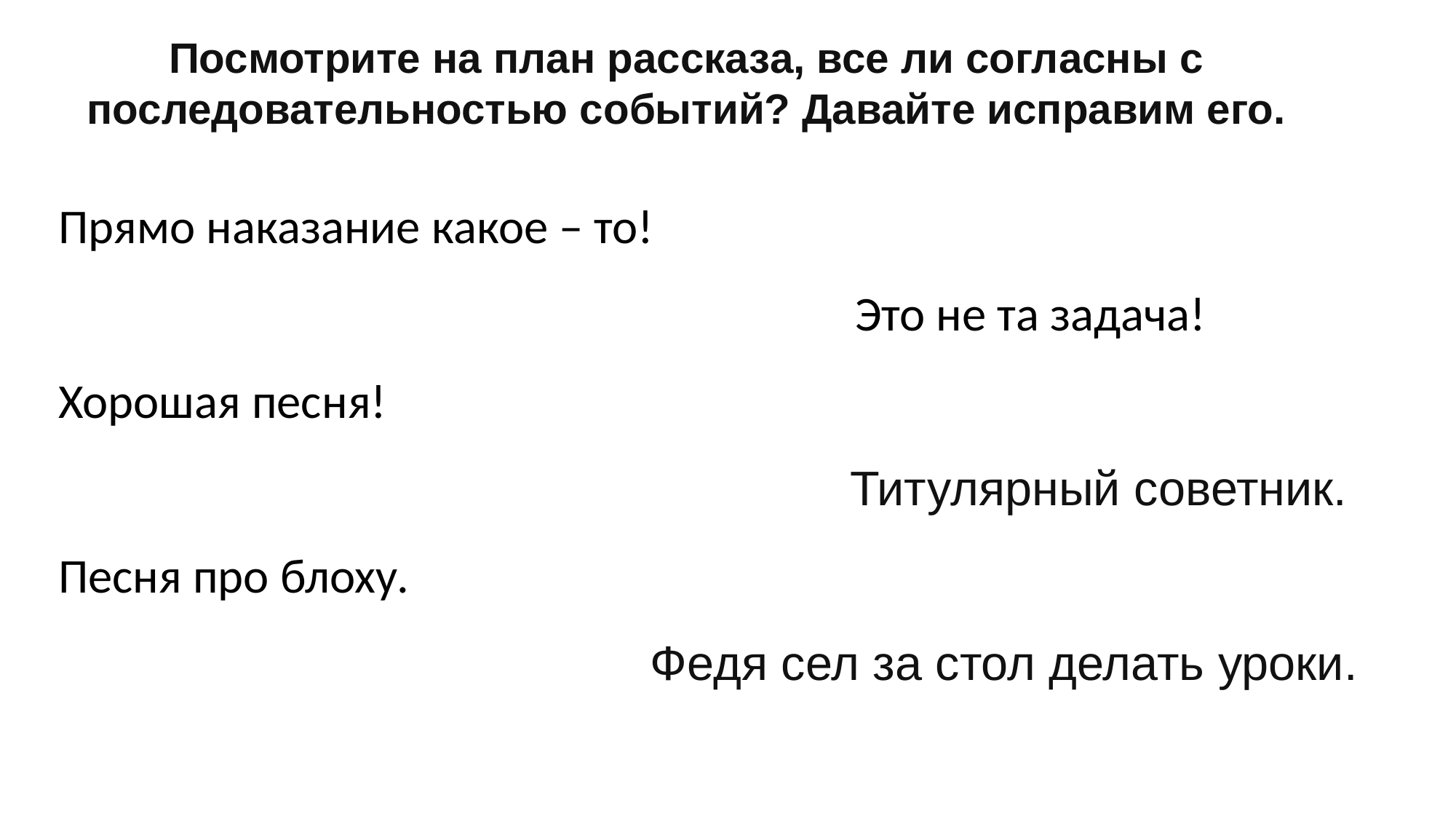

Посмотрите на план рассказа, все ли согласны с последовательностью событий? Давайте исправим его.
Прямо наказание какое – то!
                                                                         Это не та задача!
Хорошая песня!
                                                           Титулярный советник.
Песня про блоху.
                                            Федя сел за стол делать уроки.